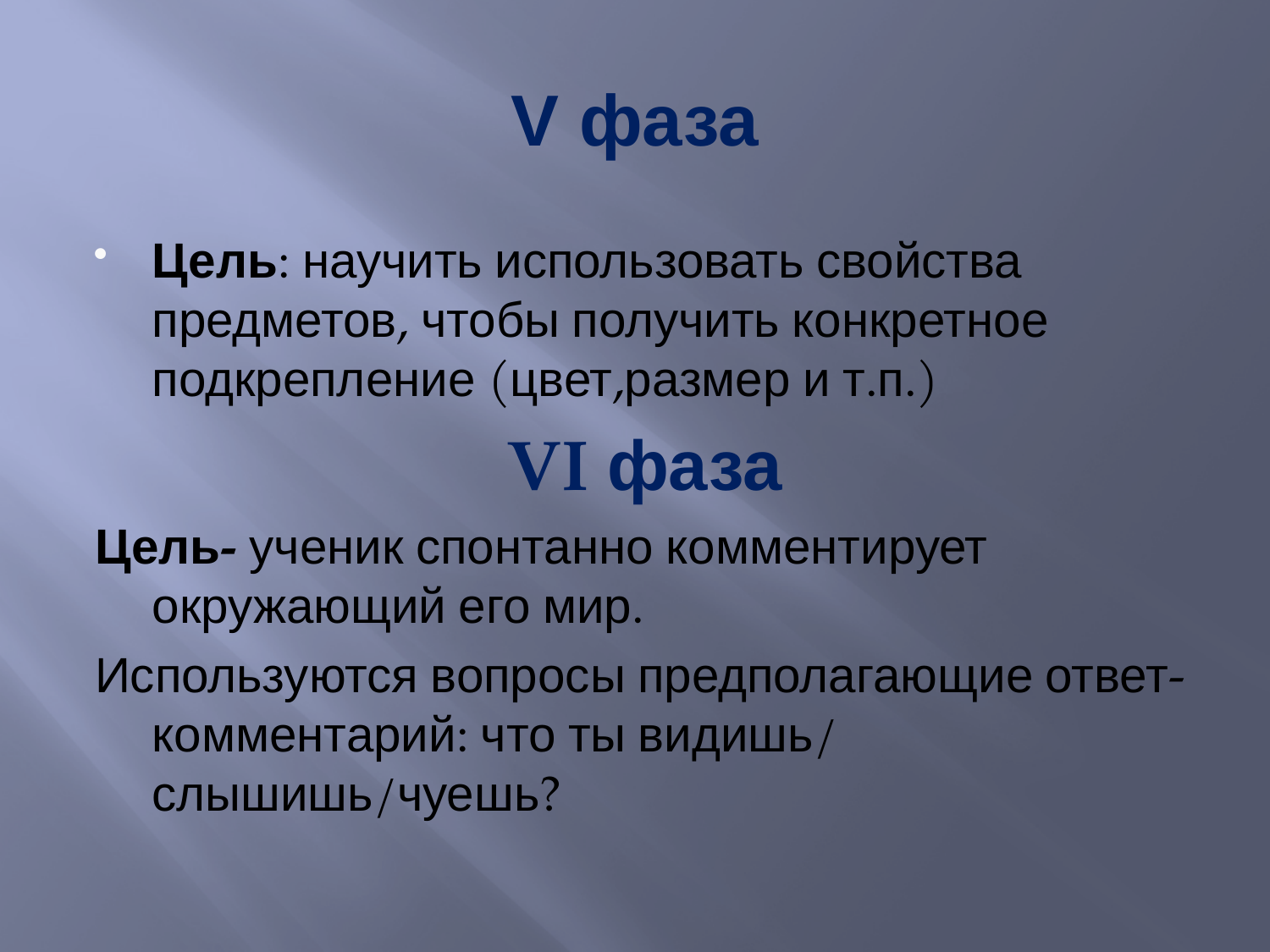

# V фаза
Цель: научить использовать свойства предметов, чтобы получить конкретное подкрепление (цвет,размер и т.п.)
VI фаза
Цель- ученик спонтанно комментирует окружающий его мир.
Используются вопросы предполагающие ответ- комментарий: что ты видишь/ слышишь/чуешь?